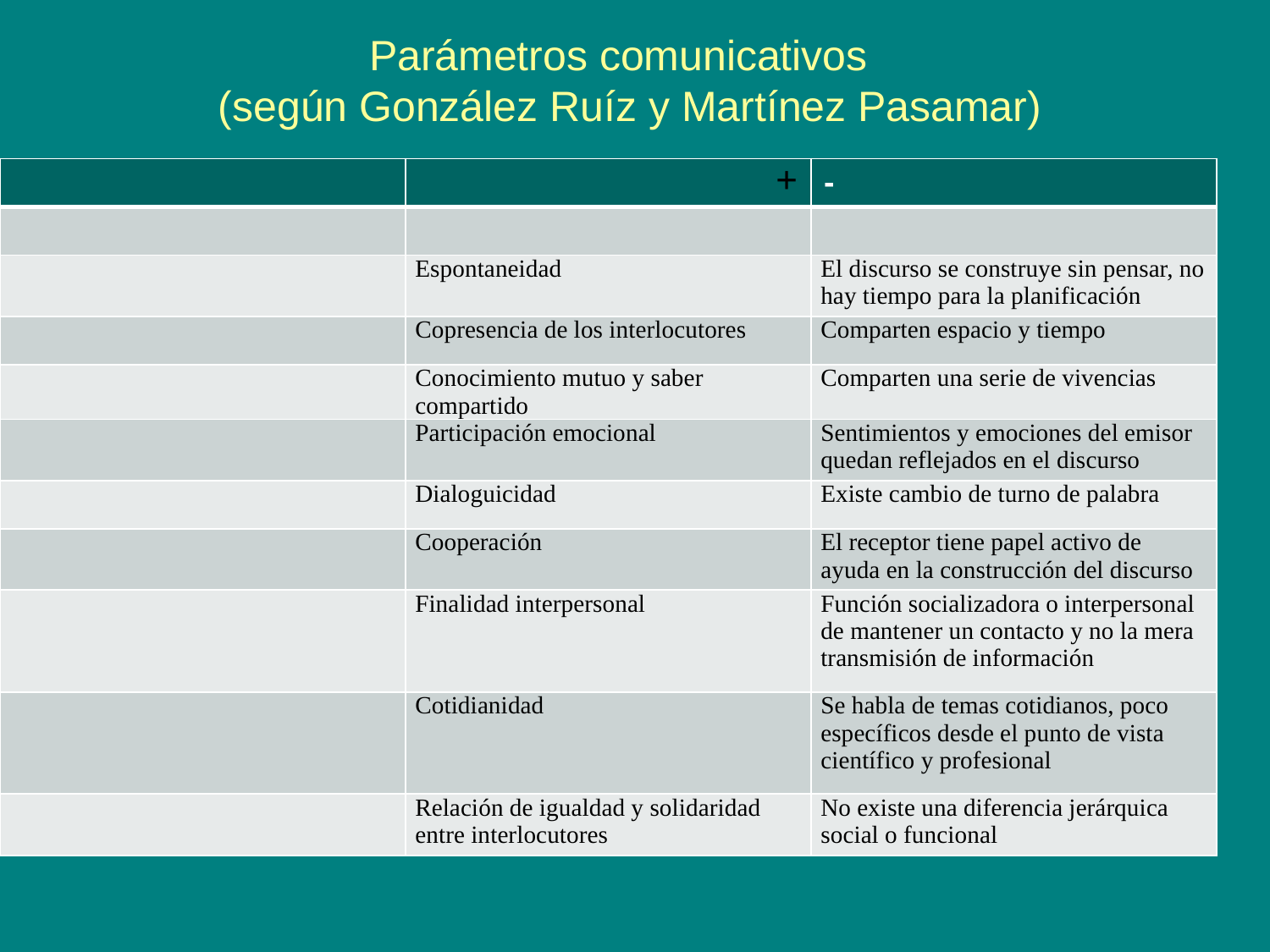

# Parámetros comunicativos (según González Ruíz y Martínez Pasamar)
|  | + | - |
| --- | --- | --- |
|  |  |  |
|  | Espontaneidad | El discurso se construye sin pensar, no hay tiempo para la planificación |
|  | Copresencia de los interlocutores | Comparten espacio y tiempo |
|  | Conocimiento mutuo y saber compartido | Comparten una serie de vivencias |
|  | Participación emocional | Sentimientos y emociones del emisor quedan reflejados en el discurso |
|  | Dialoguicidad | Existe cambio de turno de palabra |
|  | Cooperación | El receptor tiene papel activo de ayuda en la construcción del discurso |
|  | Finalidad interpersonal | Función socializadora o interpersonal de mantener un contacto y no la mera transmisión de información |
|  | Cotidianidad | Se habla de temas cotidianos, poco específicos desde el punto de vista científico y profesional |
|  | Relación de igualdad y solidaridad entre interlocutores | No existe una diferencia jerárquica social o funcional |

			Existen muchos matices

v